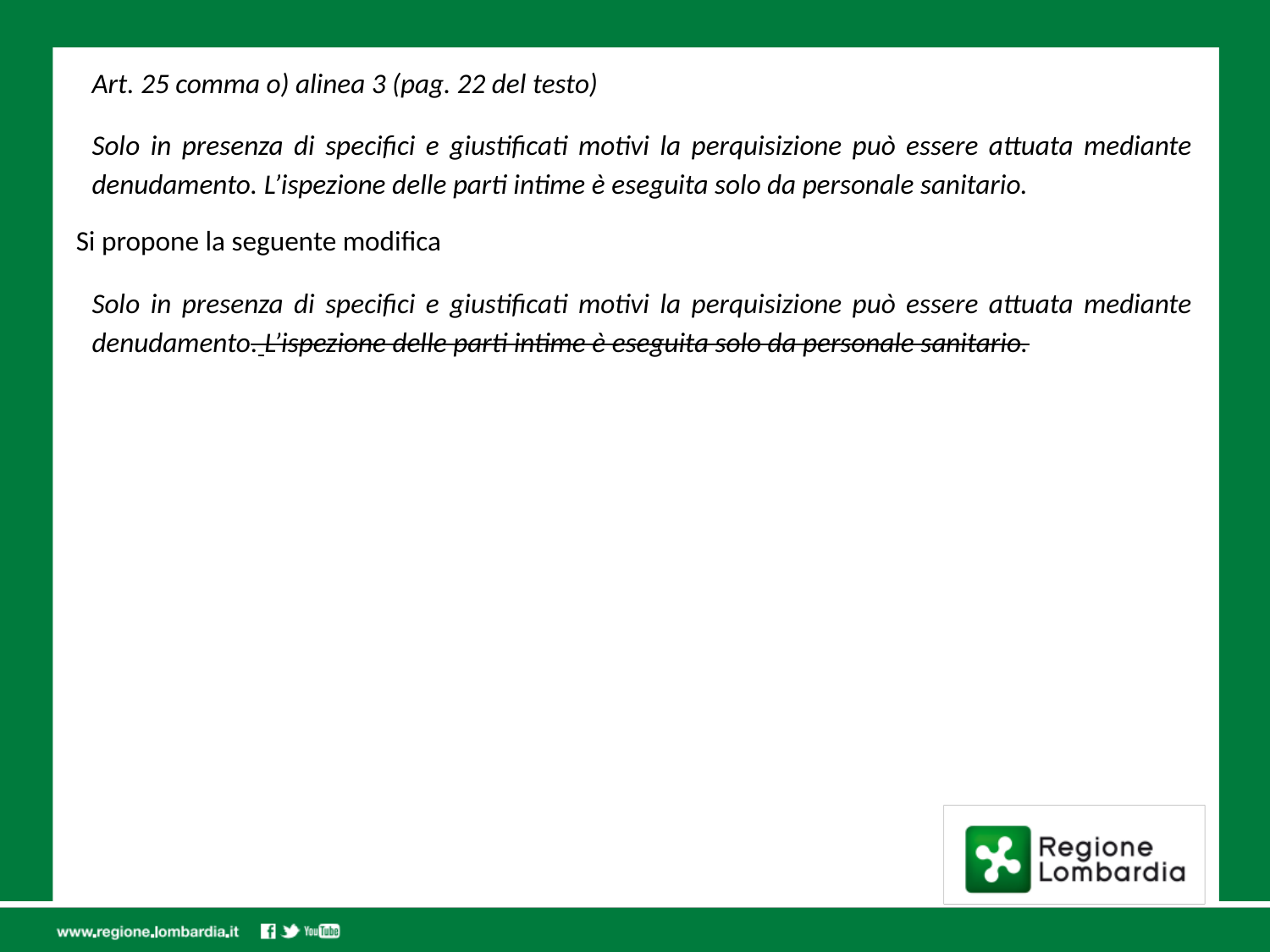

Art. 25 comma o) alinea 3 (pag. 22 del testo)
Solo in presenza di specifici e giustificati motivi la perquisizione può essere attuata mediante denudamento. L’ispezione delle parti intime è eseguita solo da personale sanitario.
Si propone la seguente modifica
Solo in presenza di specifici e giustificati motivi la perquisizione può essere attuata mediante denudamento. L’ispezione delle parti intime è eseguita solo da personale sanitario.